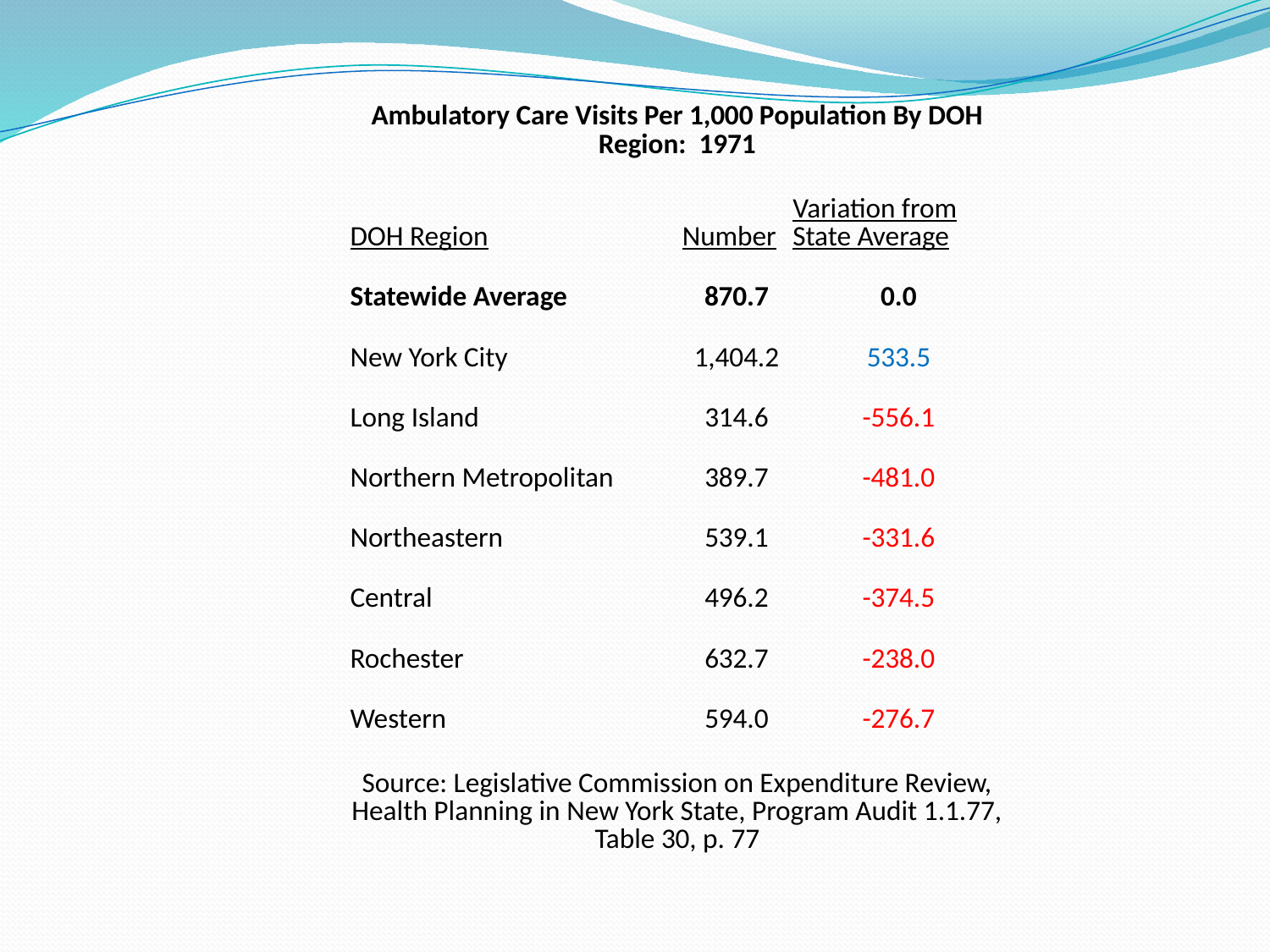

| Ambulatory Care Visits Per 1,000 Population By DOH Region: 1971 |  |  |
| --- | --- | --- |
| DOH Region | Number | Variation from State Average |
|  |  |  |
| Statewide Average | 870.7 | 0.0 |
|  |  |  |
| New York City | 1,404.2 | 533.5 |
|  |  |  |
| Long Island | 314.6 | -556.1 |
|  |  |  |
| Northern Metropolitan | 389.7 | -481.0 |
|  |  |  |
| Northeastern | 539.1 | -331.6 |
|  |  |  |
| Central | 496.2 | -374.5 |
|  |  |  |
| Rochester | 632.7 | -238.0 |
|  |  |  |
| Western | 594.0 | -276.7 |
|  |  |  |
| Source: Legislative Commission on Expenditure Review, Health Planning in New York State, Program Audit 1.1.77, Table 30, p. 77 |  |  |